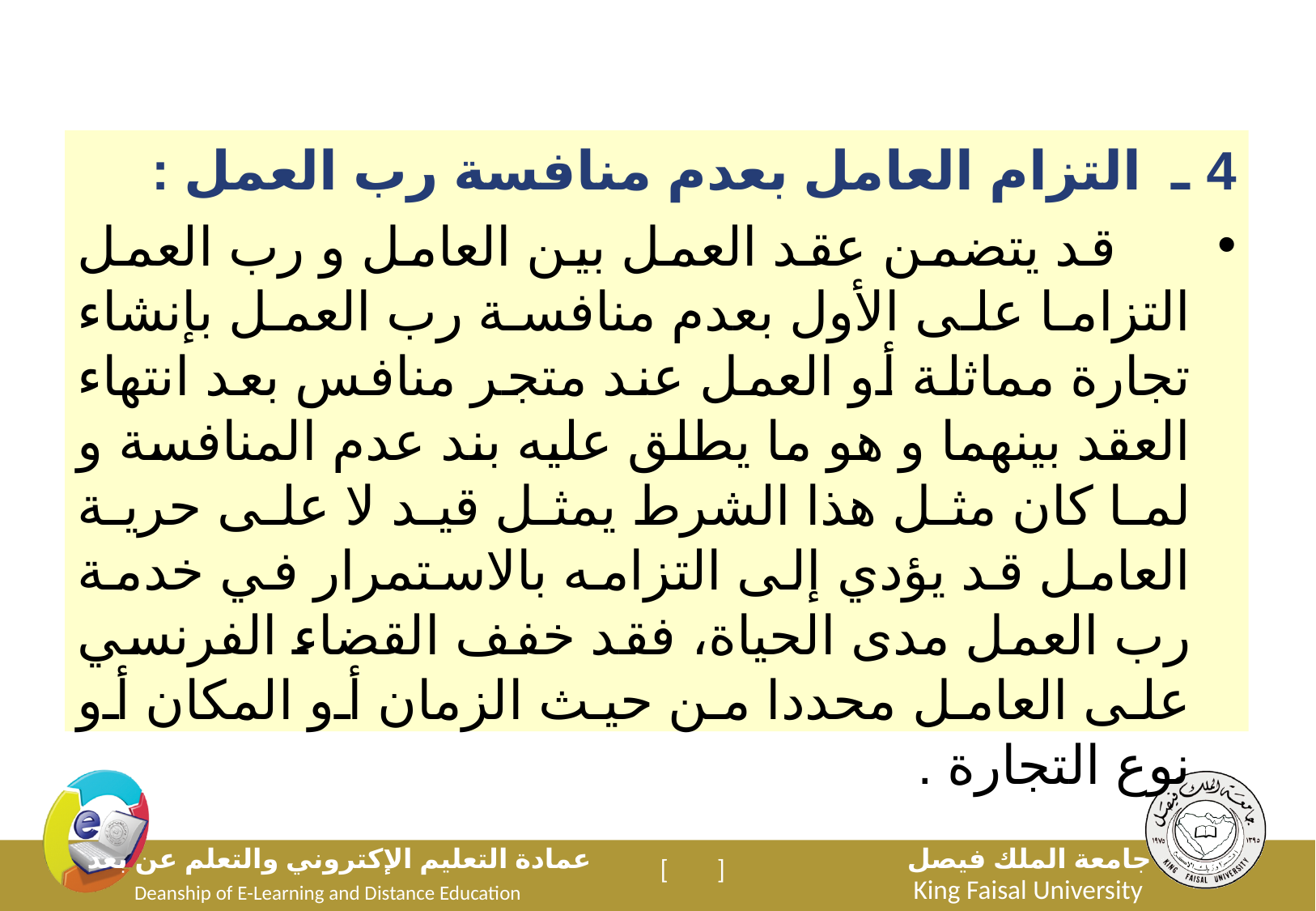

4 ـ  التزام العامل بعدم منافسة رب العمل :
     قد يتضمن عقد العمل بين العامل و رب العمل التزاما على الأول بعدم منافسة رب العمل بإنشاء تجارة مماثلة أو العمل عند متجر منافس بعد انتهاء العقد بينهما و هو ما يطلق عليه بند عدم المنافسة و لما كان مثل هذا الشرط يمثل قيد لا على حرية العامل قد يؤدي إلى التزامه بالاستمرار في خدمة رب العمل مدى الحياة، فقد خفف القضاء الفرنسي على العامل محددا من حيث الزمان أو المكان أو نوع التجارة .